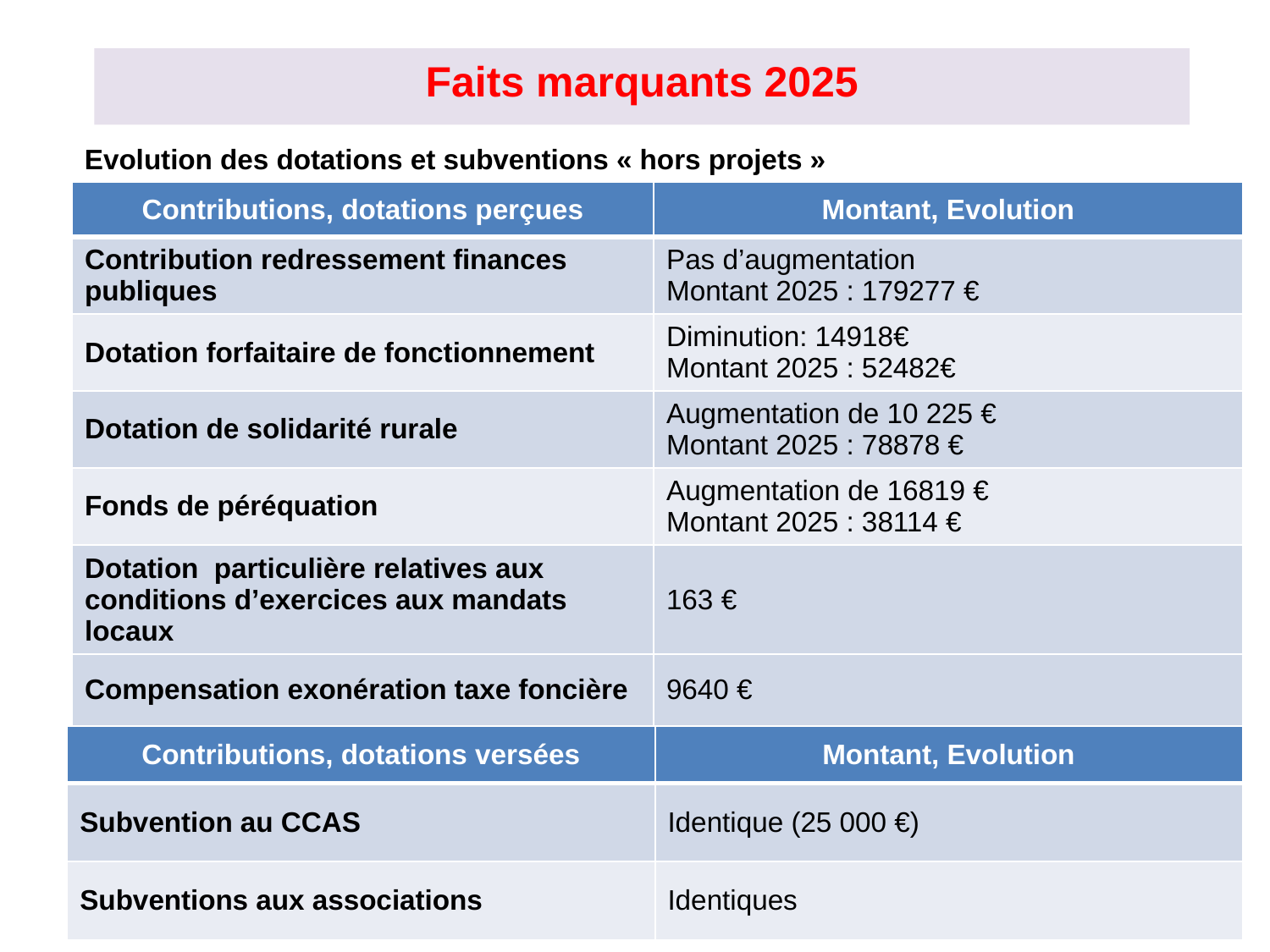

# Faits marquants 2025
Evolution des dotations et subventions « hors projets »
| Contributions, dotations perçues | Montant, Evolution |
| --- | --- |
| Contribution redressement finances publiques | Pas d’augmentation Montant 2025 : 179277 € |
| Dotation forfaitaire de fonctionnement | Diminution: 14918€ Montant 2025 : 52482€ |
| Dotation de solidarité rurale | Augmentation de 10 225 € Montant 2025 : 78878 € |
| Fonds de péréquation | Augmentation de 16819 € Montant 2025 : 38114 € |
| Dotation particulière relatives aux conditions d’exercices aux mandats locaux | 163 € |
| Compensation exonération taxe foncière | 9640 € |
| Contributions, dotations versées | Montant, Evolution |
| --- | --- |
| Subvention au CCAS | Identique (25 000 €) |
| Subventions aux associations | Identiques |